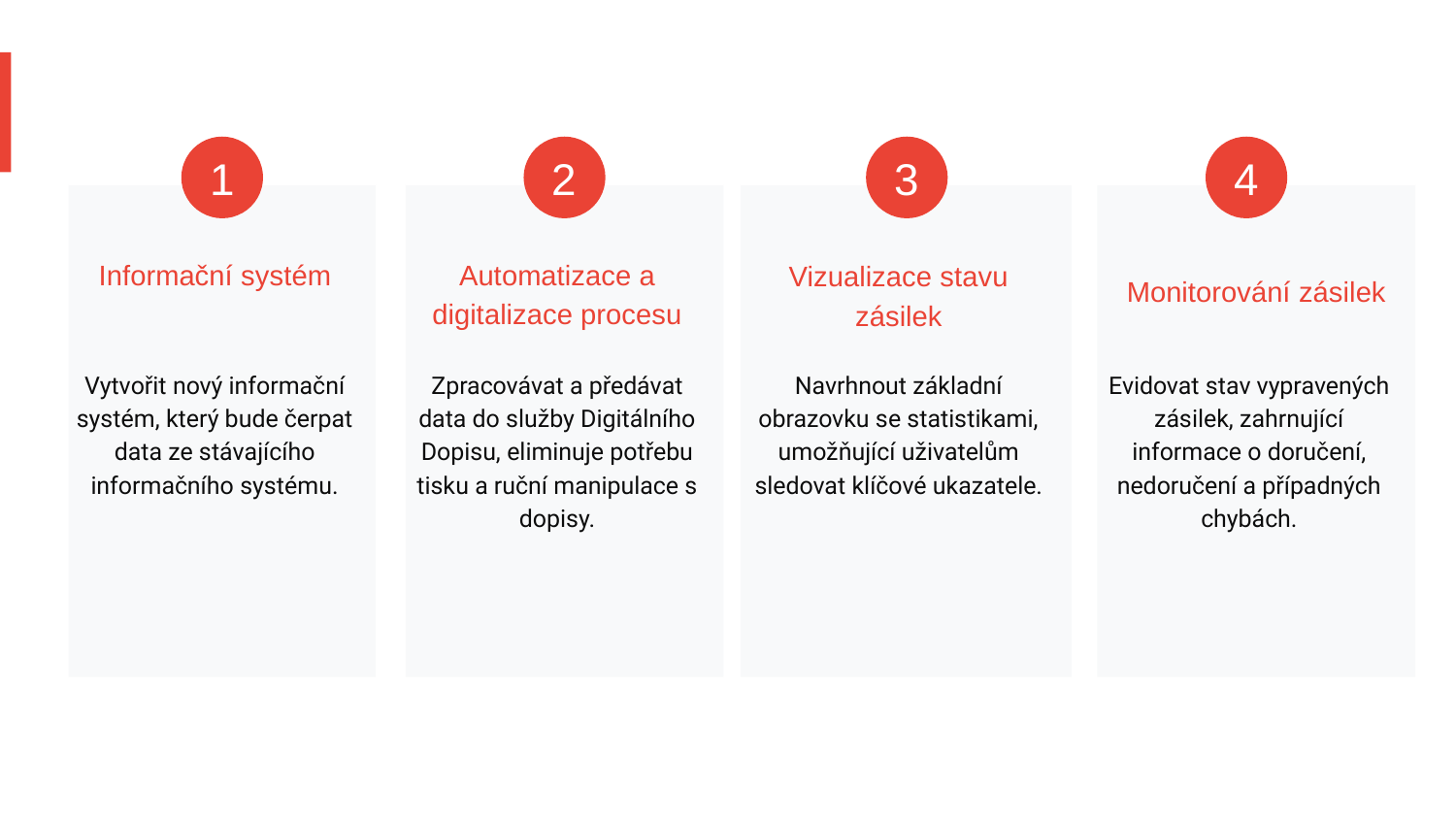

1
2
3
4

Informační systém
Automatizace a digitalizace procesu
Vizualizace stavu zásilek
Monitorování zásilek
Vytvořit nový informační systém, který bude čerpat data ze stávajícího informačního systému.
Zpracovávat a předávat data do služby Digitálního Dopisu, eliminuje potřebu tisku a ruční manipulace s dopisy.
Navrhnout základní obrazovku se statistikami, umožňující uživatelům sledovat klíčové ukazatele.
Evidovat stav vypravených zásilek, zahrnující informace o doručení, nedoručení a případných chybách.